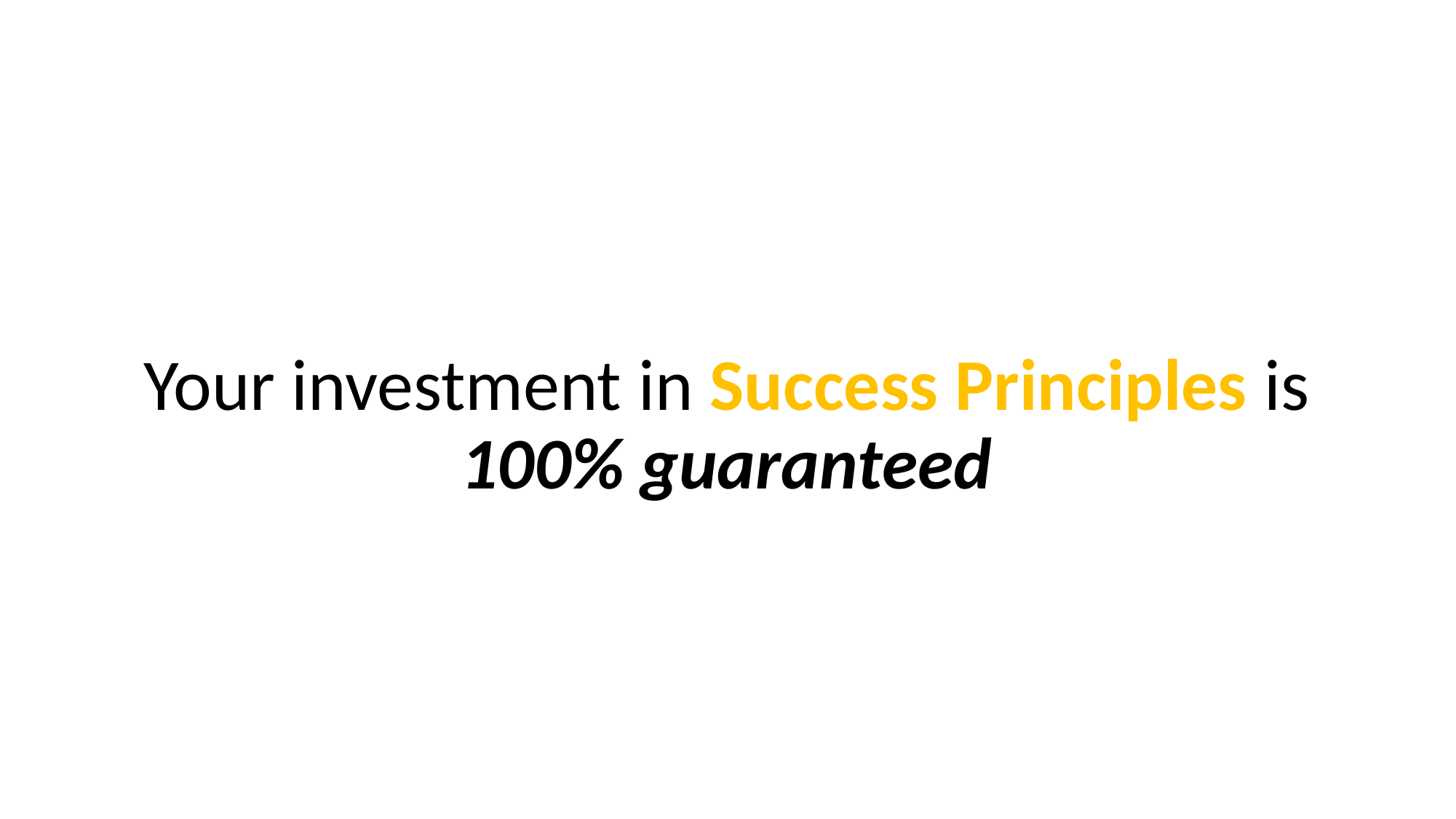

Your investment in Success Principles is 100% guaranteed